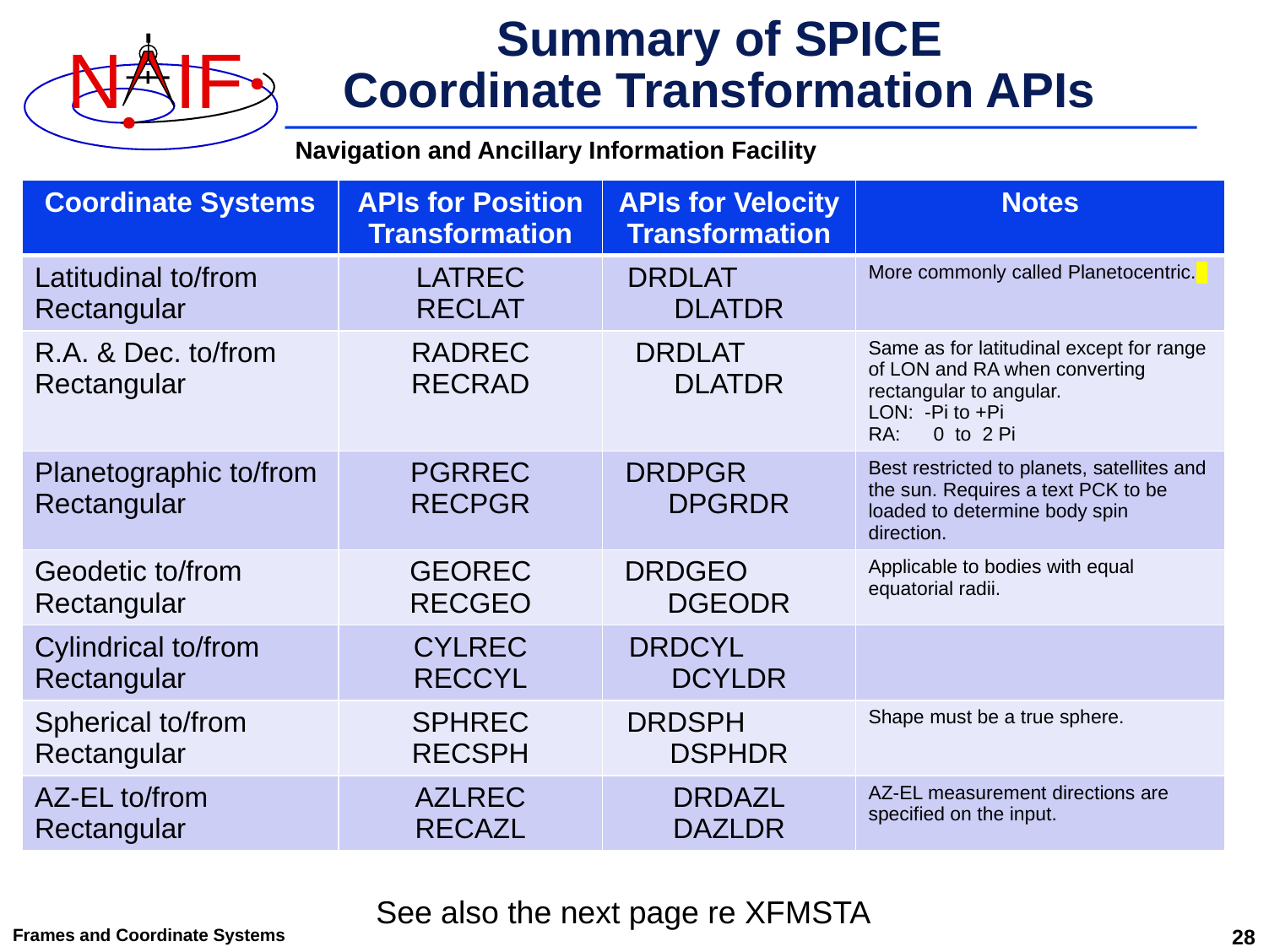

# Summary of SPICE Coordinate Transformation APIs
| Coordinate Systems | APIs for Position Transformation | APIs for Velocity Transformation | Notes |
| --- | --- | --- | --- |
| Latitudinal to/from Rectangular | LATREC RECLAT | DRDLAT DLATDR | More commonly called Planetocentric. |
| R.A. & Dec. to/from Rectangular | RADREC RECRAD | DRDLAT DLATDR | Same as for latitudinal except for range of LON and RA when converting rectangular to angular. LON: -Pi to +Pi RA: 0 to 2 Pi |
| Planetographic to/from Rectangular | PGRREC RECPGR | DRDPGR DPGRDR | Best restricted to planets, satellites and the sun. Requires a text PCK to be loaded to determine body spin direction. |
| Geodetic to/from Rectangular | GEOREC RECGEO | DRDGEO DGEODR | Applicable to bodies with equal equatorial radii. |
| Cylindrical to/from Rectangular | CYLREC RECCYL | DRDCYL DCYLDR |  |
| Spherical to/from Rectangular | SPHREC RECSPH | DRDSPH DSPHDR | Shape must be a true sphere. |
| AZ-EL to/from Rectangular | AZLREC RECAZL | DRDAZL DAZLDR | AZ-EL measurement directions are specified on the input. |
See also the next page re XFMSTA
Frames and Coordinate Systems
28